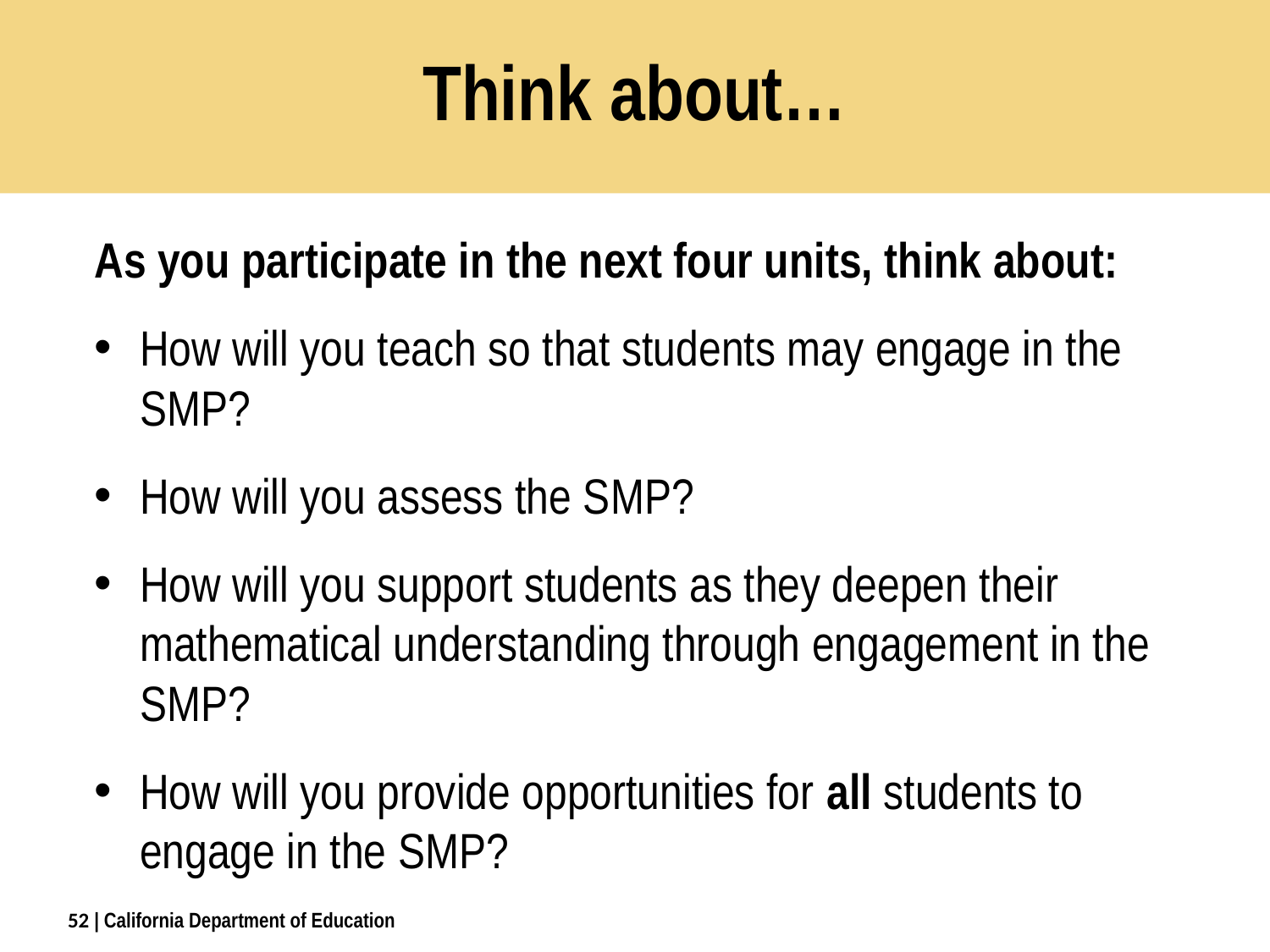

# Think about…
As you participate in the next four units, think about:
How will you teach so that students may engage in the SMP?
How will you assess the SMP?
How will you support students as they deepen their mathematical understanding through engagement in the SMP?
How will you provide opportunities for all students to engage in the SMP?

52
| California Department of Education